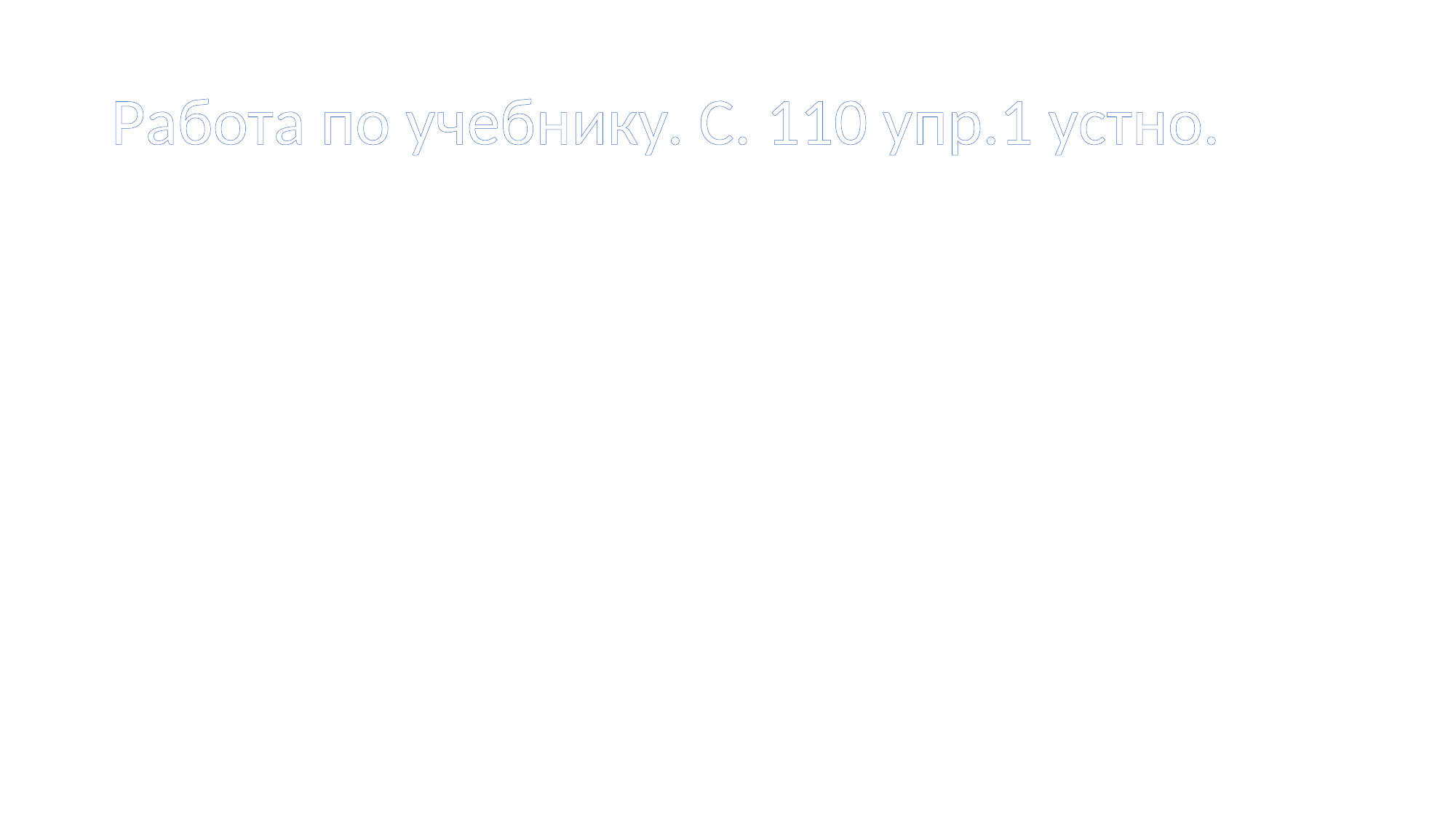

# Работа по учебнику. С. 110 упр.1 устно.